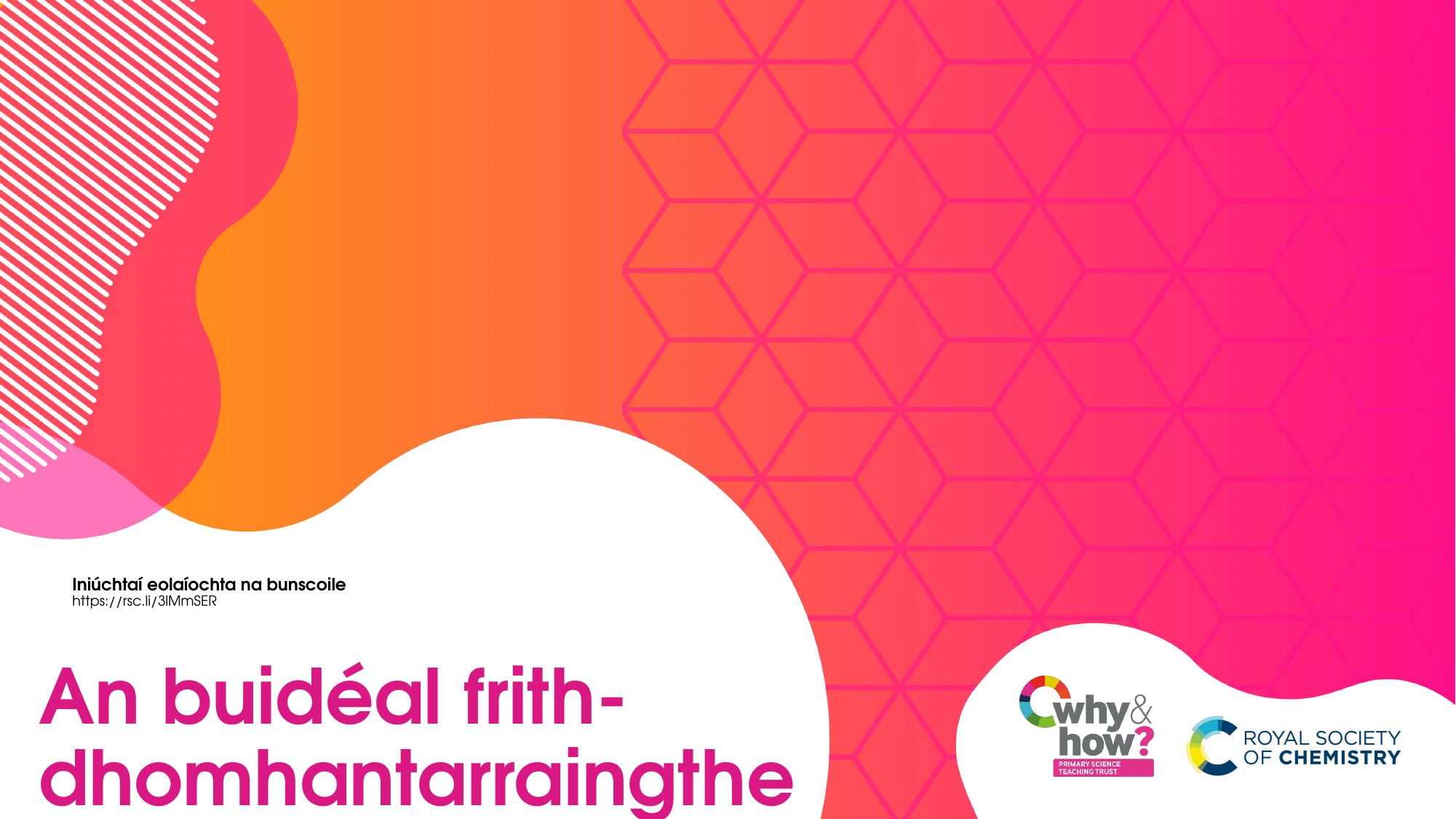

# Iniúchtaí eolaíochta na bunscoile https://rsc.li/3lMmSER
An buidéal frith-dhomhantarraingthe